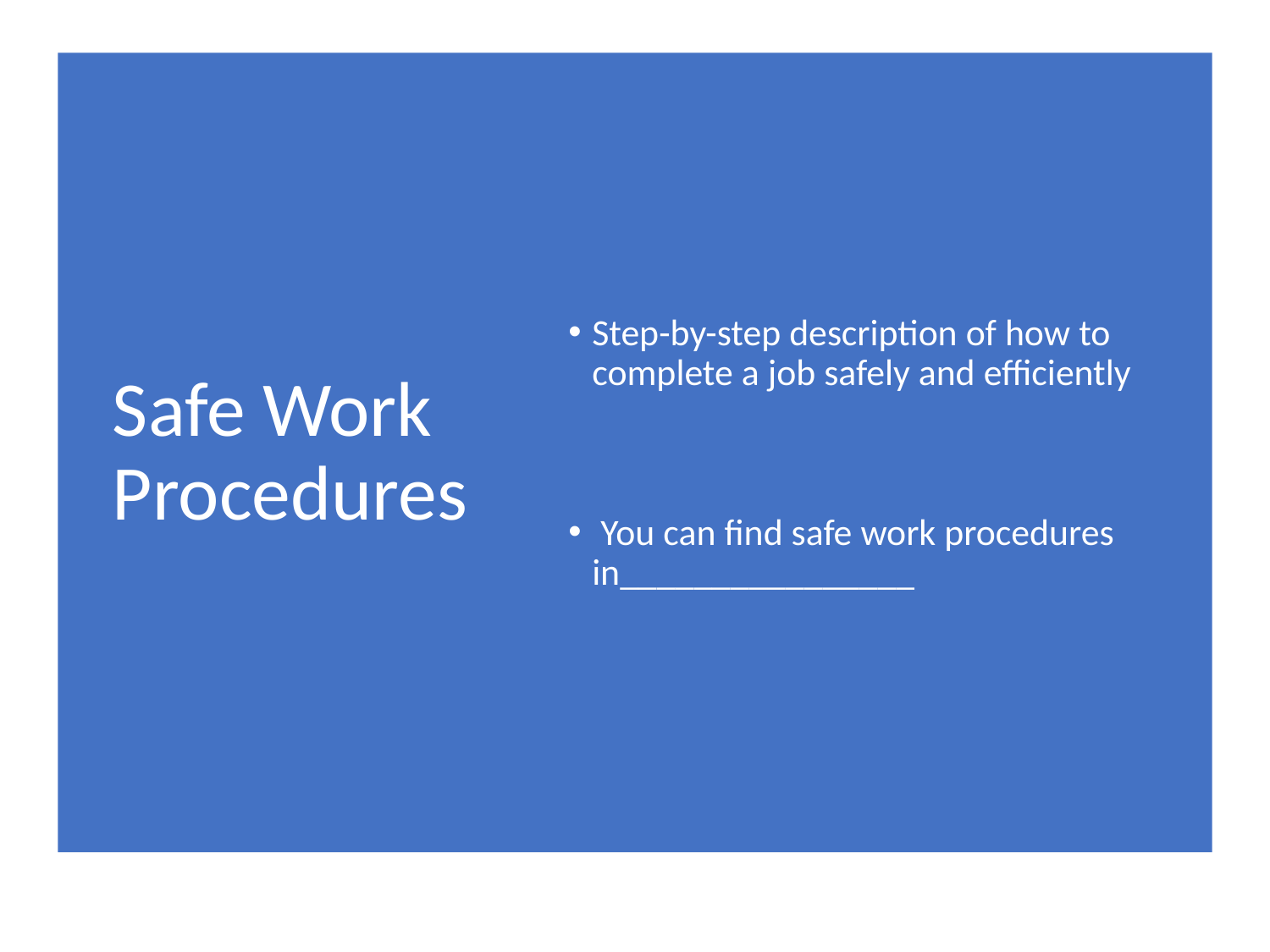

Safe Work Procedures
Step-by-step description of how to complete a job safely and efficiently

 You can find safe work procedures in________________